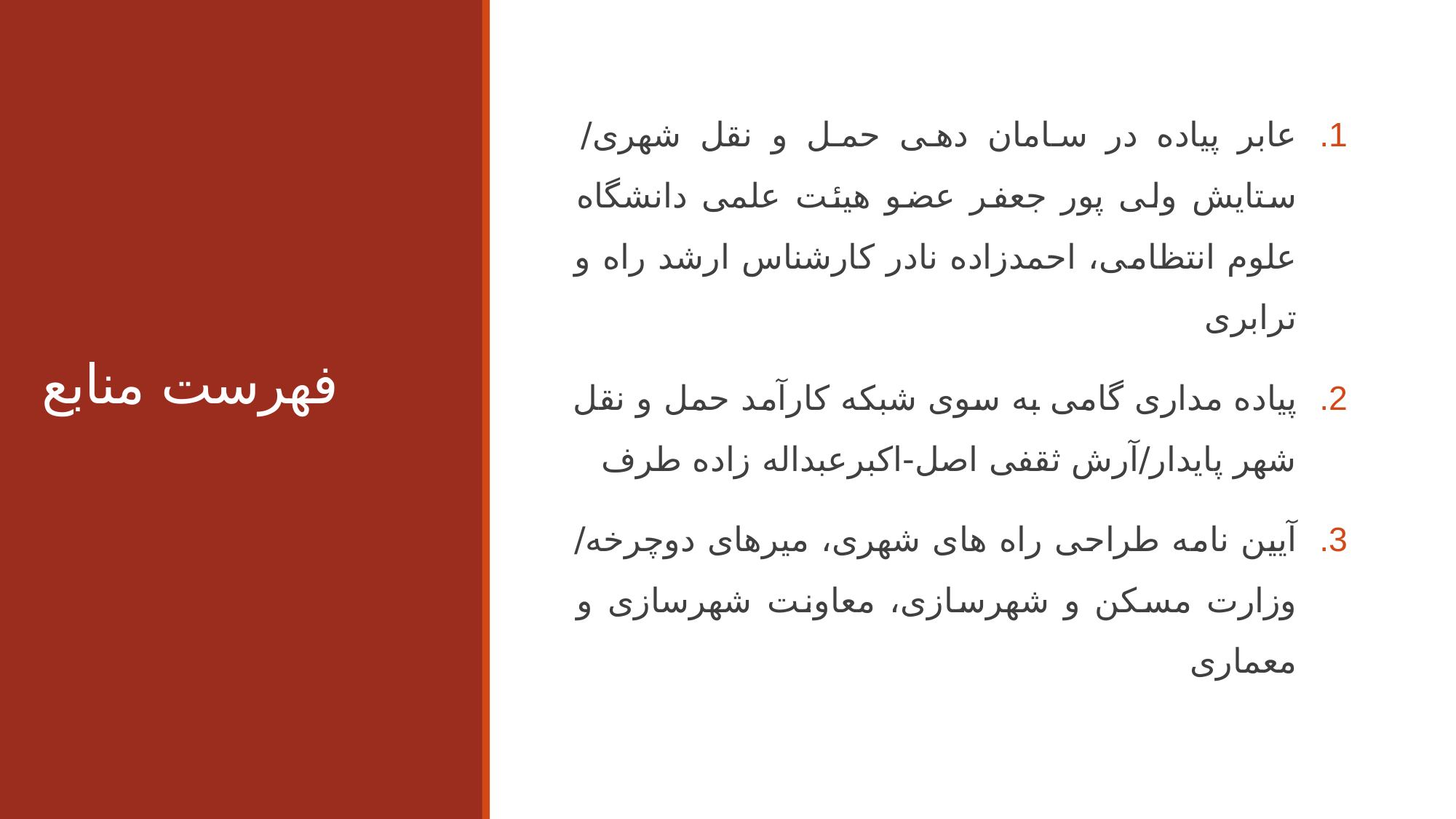

عابر پیاده در سامان دهی حمل و نقل شهری/ ستایش ولی پور جعفر عضو هیئت علمی دانشگاه علوم انتظامی، احمدزاده نادر کارشناس ارشد راه و ترابری
پیاده مداری گامی به سوی شبکه کارآمد حمل و نقل شهر پایدار/آرش ثقفی اصل-اکبرعبداله زاده طرف
آیین نامه طراحی راه های شهری، میرهای دوچرخه/ وزارت مسکن و شهرسازی، معاونت شهرسازی و معماری
# فهرست منابع